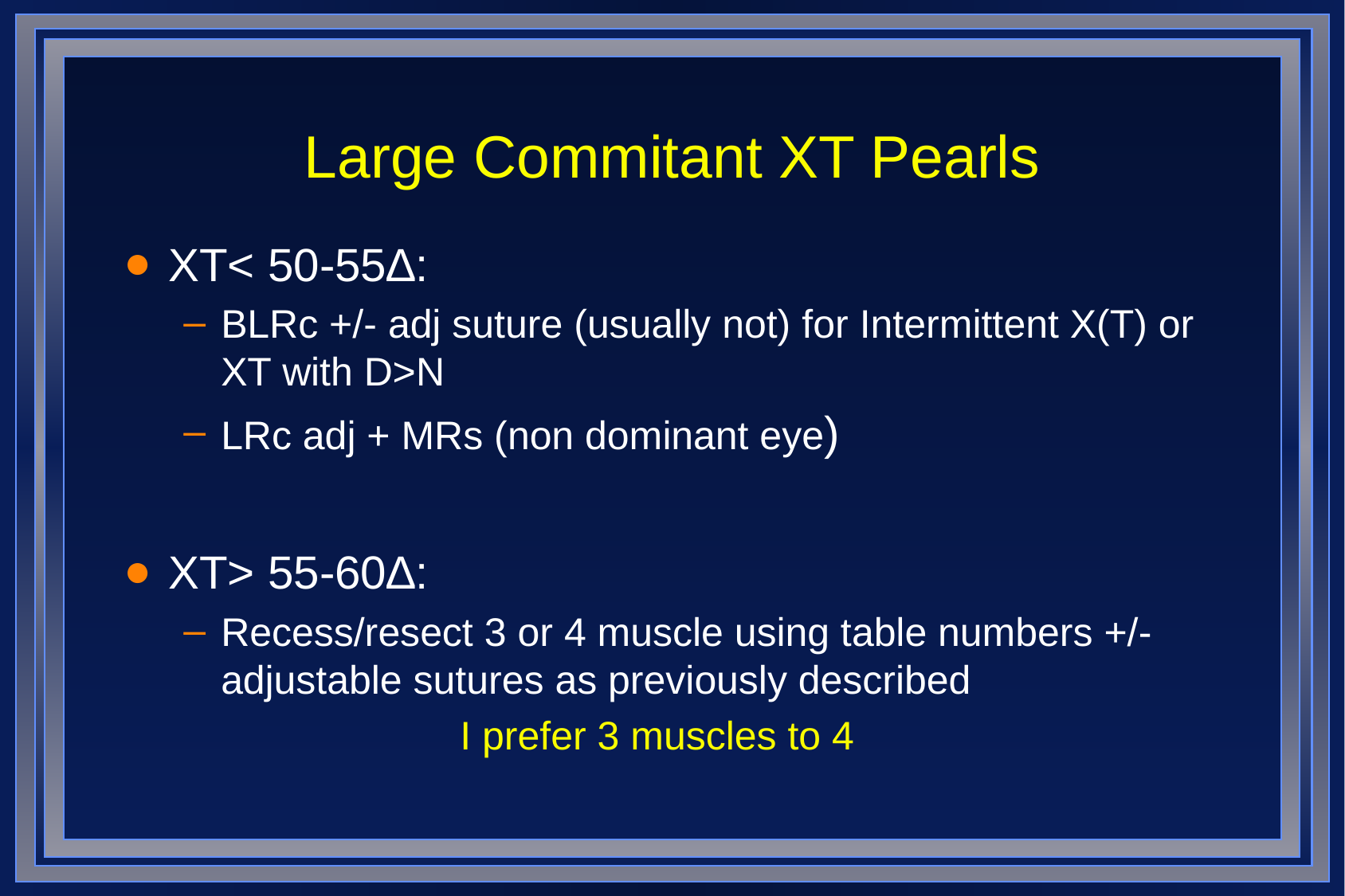

# Large Commitant XT Pearls
XT< 50-55∆:
BLRc +/- adj suture (usually not) for Intermittent X(T) or XT with D>N
LRc adj + MRs (non dominant eye)

XT> 55-60∆:
Recess/resect 3 or 4 muscle using table numbers +/- adjustable sutures as previously described
			I prefer 3 muscles to 4